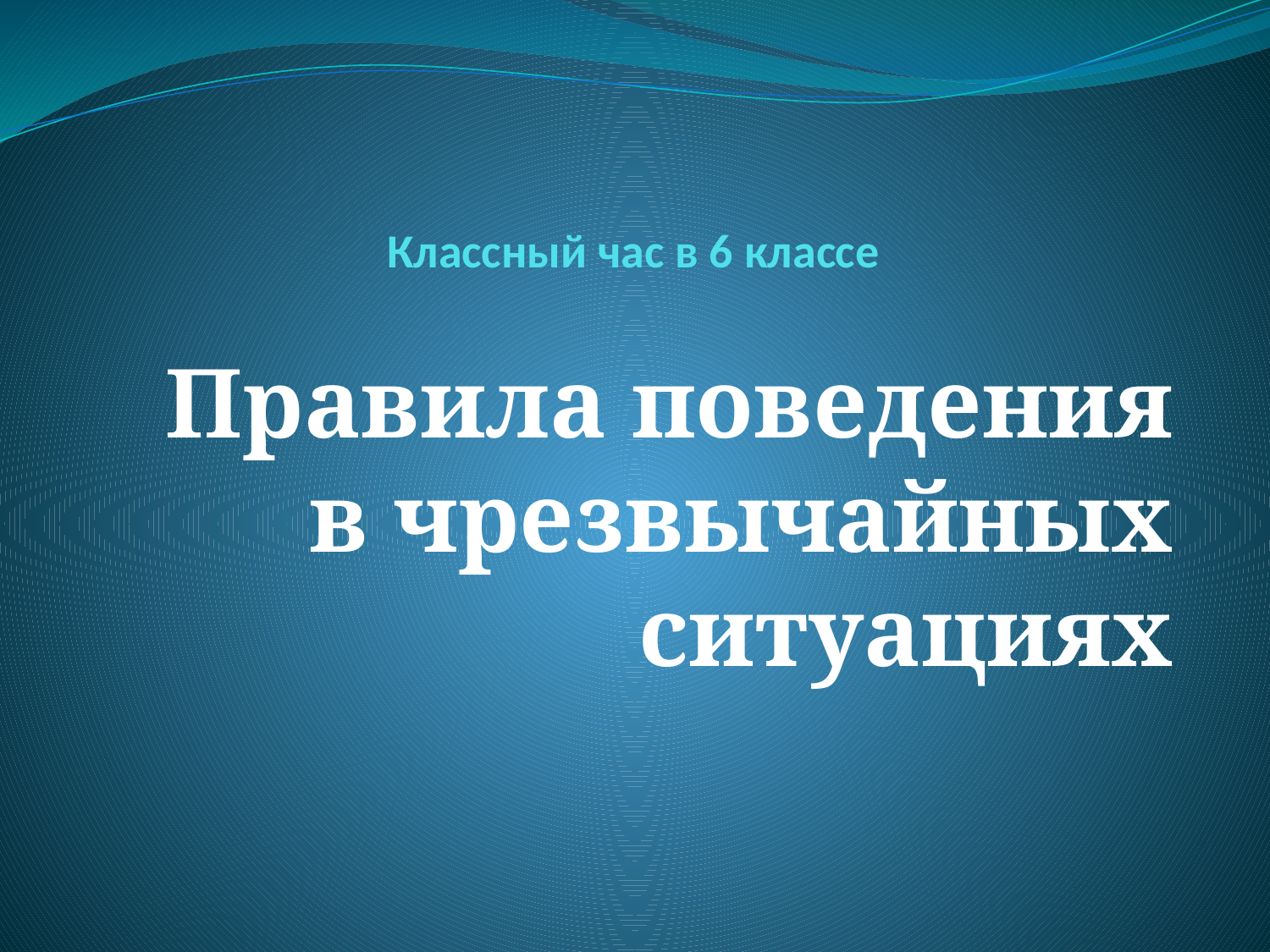

# Классный час в 6 классе
Правила поведения в чрезвычайных ситуациях